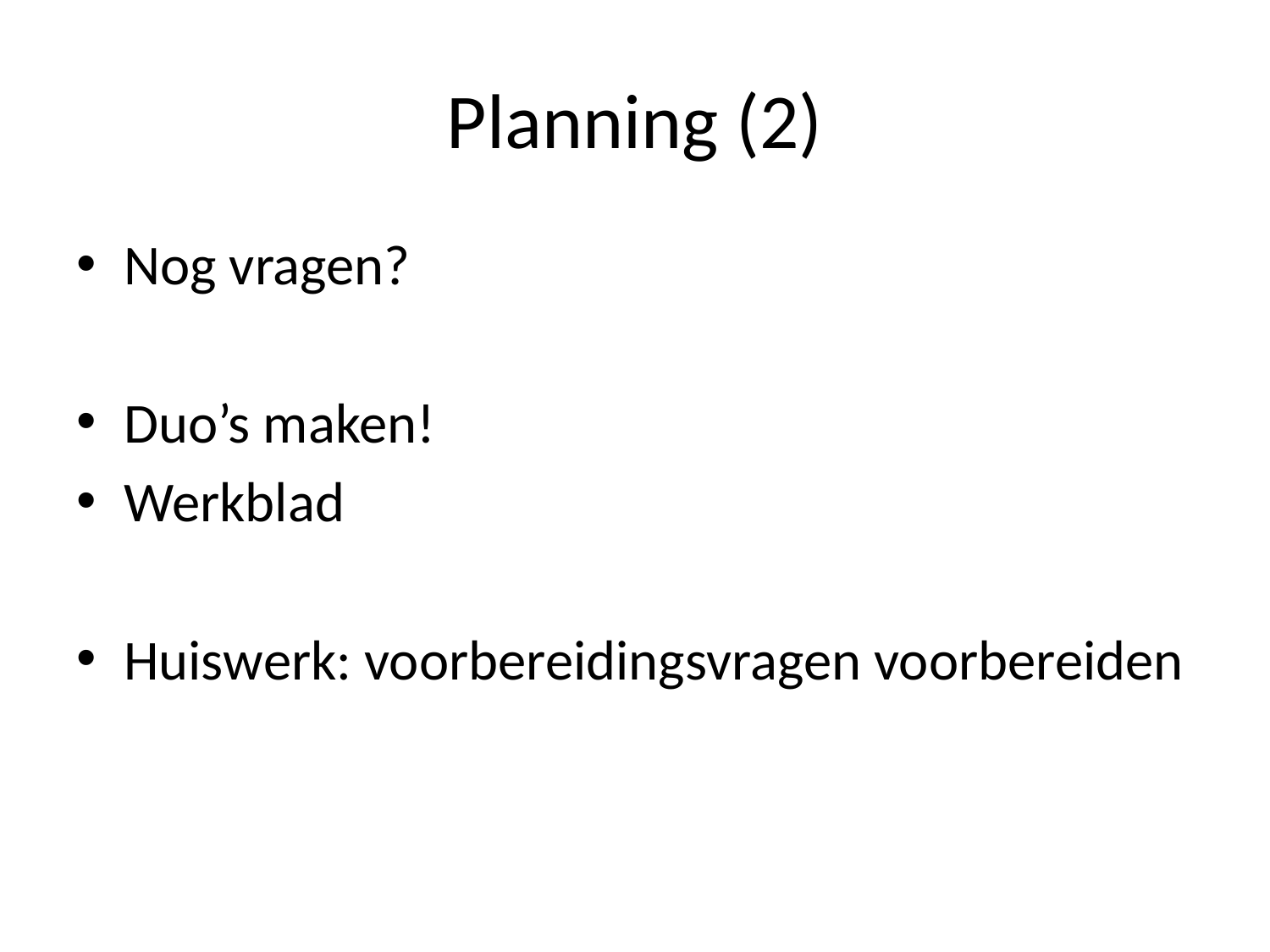

# Planning (2)
Nog vragen?

Duo’s maken!
Werkblad

Huiswerk: voorbereidingsvragen voorbereiden